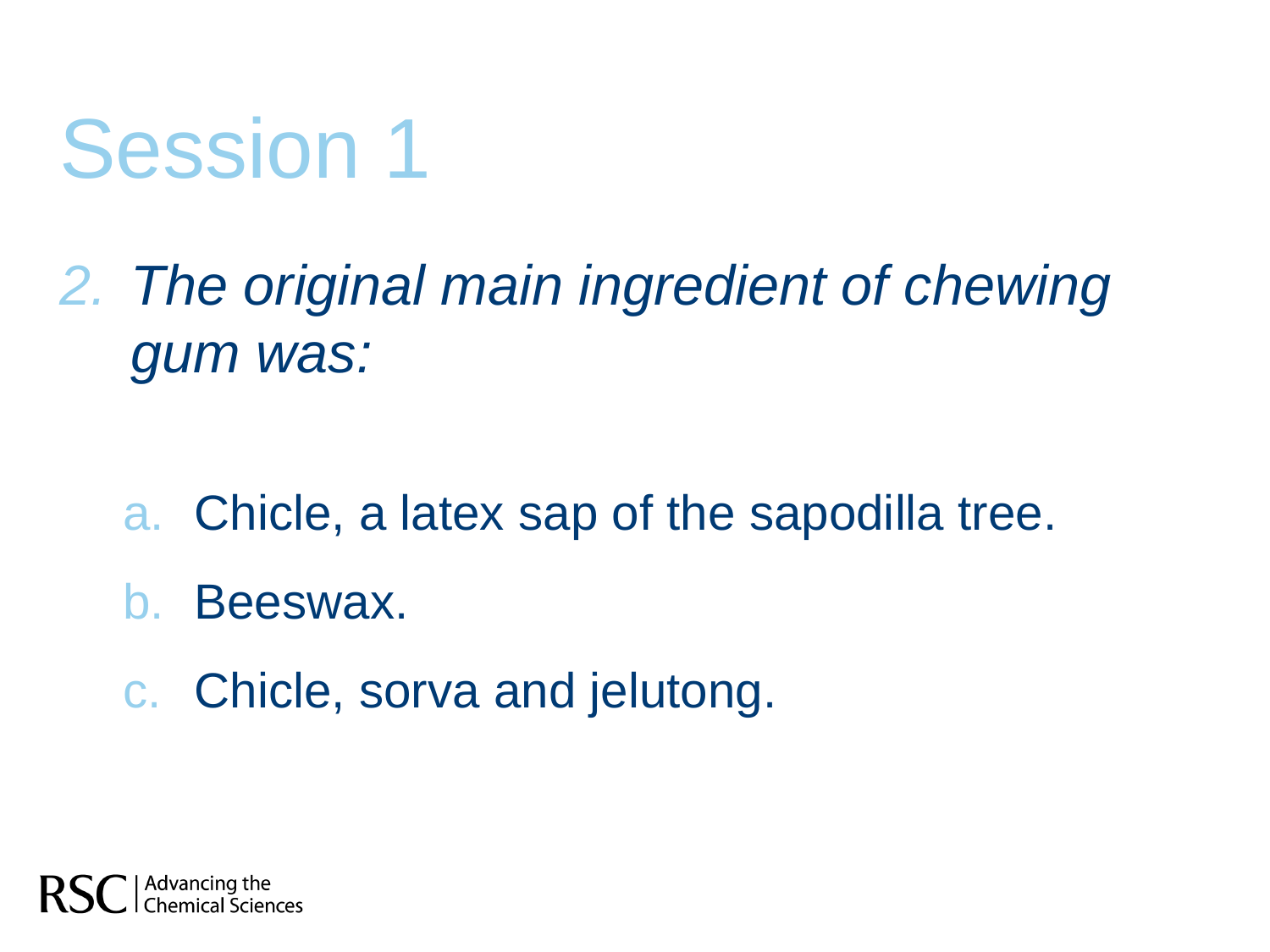

# Session 1
The original main ingredient of chewing gum was:

Chicle, a latex sap of the sapodilla tree.
Beeswax.
Chicle, sorva and jelutong.